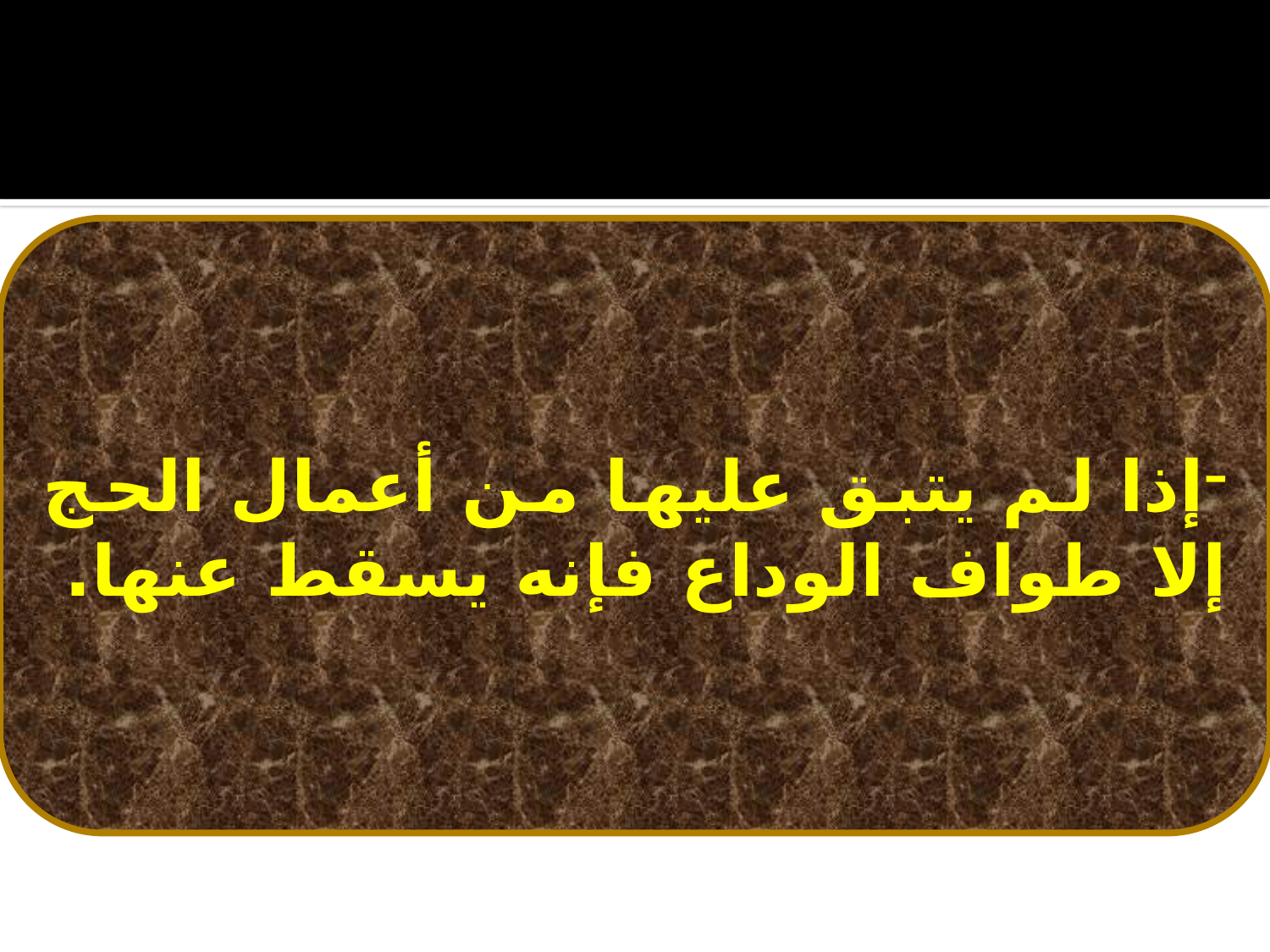

إذا لم يتبق عليها من أعمال الحج إلا طواف الوداع فإنه يسقط عنها.